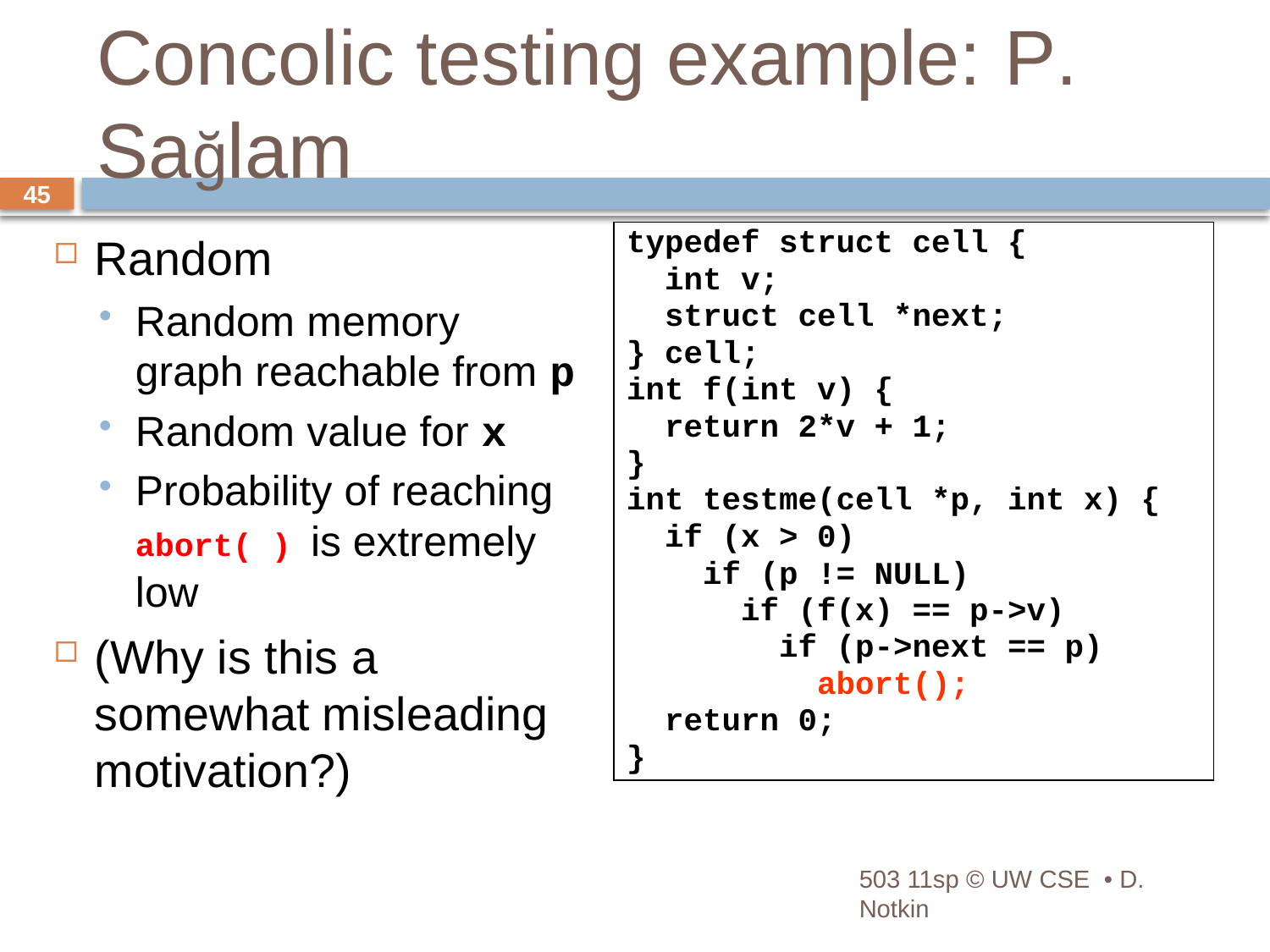

# Concolic testing example: P. Sağlam
45
Random
Random memory graph reachable from p
Random value for x
Probability of reaching abort( ) is extremely low
(Why is this a somewhat misleading motivation?)
typedef struct cell {
  int v;
  struct cell *next;
} cell;
int f(int v) {
  return 2*v + 1;
}
int testme(cell *p, int x) {
  if (x > 0)
    if (p != NULL)
      if (f(x) == p->v)
        if (p->next == p)
          abort();
  return 0;
}
503 11sp © UW CSE  • D. Notkin